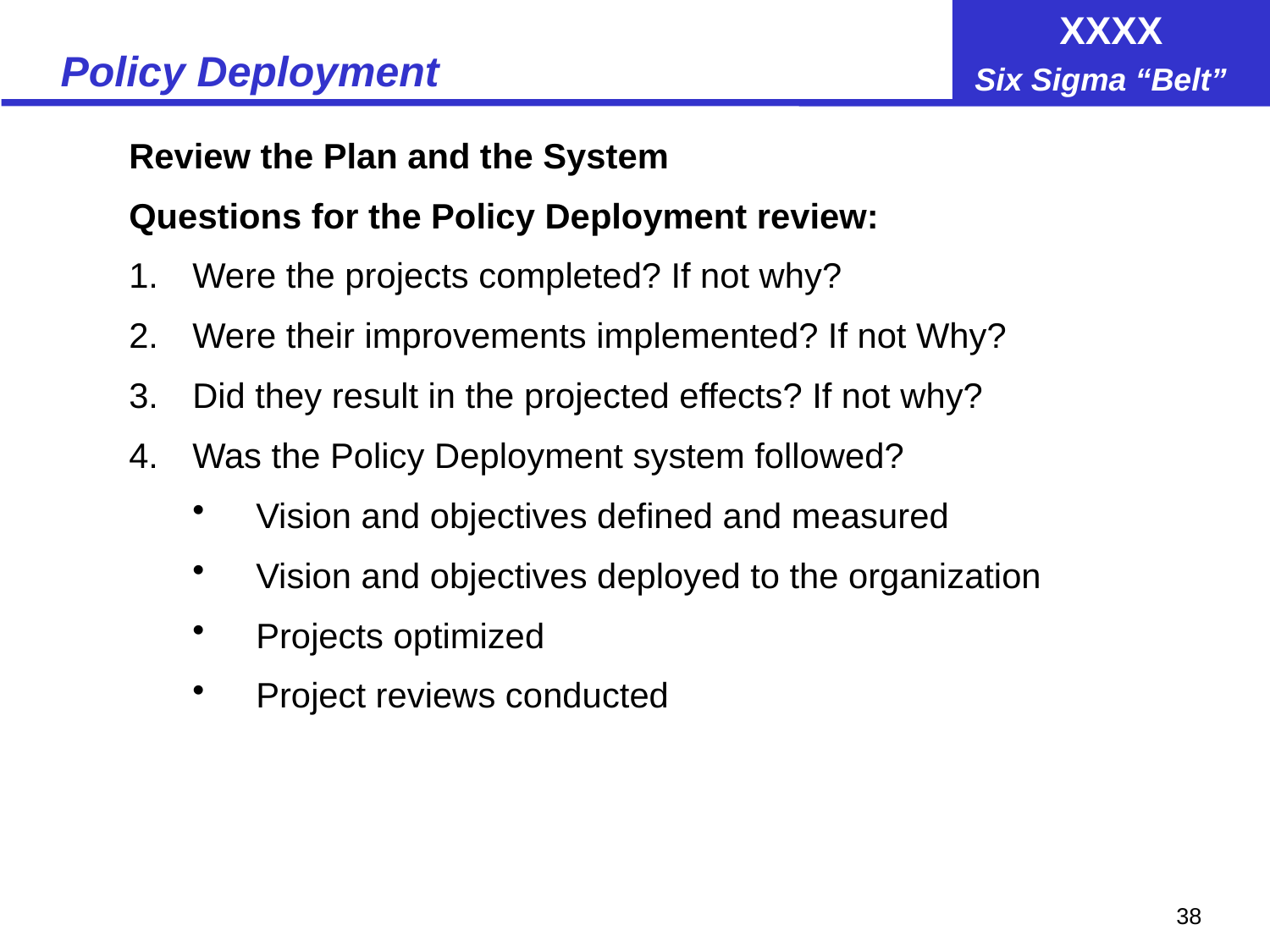

# Policy Deployment
Review the Plan and the System
Questions for the Policy Deployment review:
Were the projects completed? If not why?
Were their improvements implemented? If not Why?
Did they result in the projected effects? If not why?
Was the Policy Deployment system followed?
Vision and objectives defined and measured
Vision and objectives deployed to the organization
Projects optimized
Project reviews conducted